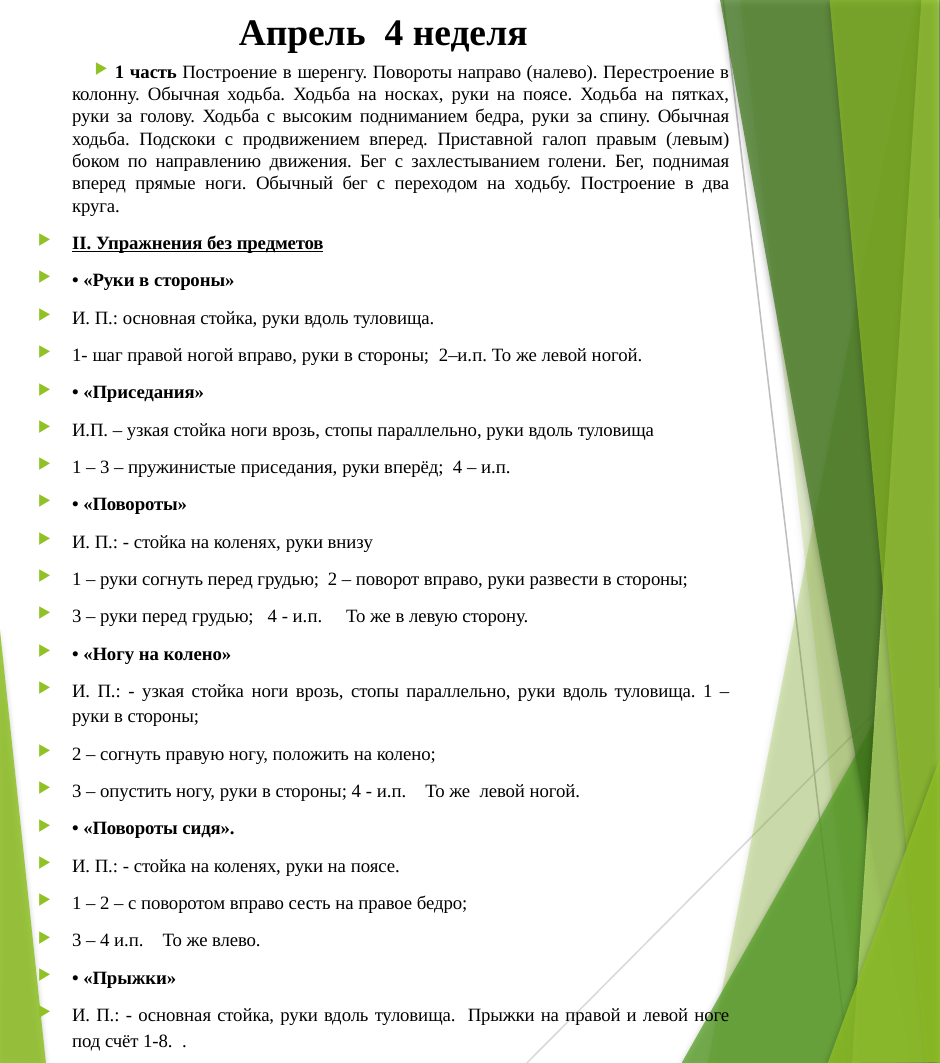

# Апрель  4 неделя
1 часть Построение в шеренгу. Повороты направо (налево). Перестроение в колонну. Обычная ходьба. Ходьба на носках, руки на поясе. Ходьба на пятках, руки за голову. Ходьба с высоким подниманием бедра, руки за спину. Обычная ходьба. Подскоки с продвижением вперед. Приставной галоп правым (левым) боком по направлению движения. Бег с захлестыванием голени. Бег, поднимая вперед прямые ноги. Обычный бег с переходом на ходьбу. Построение в два круга.
II. Упражнения без предметов
• «Руки в стороны»
И. П.: основная стойка, руки вдоль туловища.
1- шаг правой ногой вправо, руки в стороны;  2–и.п. То же левой ногой.
• «Приседания»
И.П. – узкая стойка ноги врозь, стопы параллельно, руки вдоль туловища
1 – 3 – пружинистые приседания, руки вперёд;  4 – и.п.
• «Повороты»
И. П.: - стойка на коленях, руки внизу
1 – руки согнуть перед грудью;  2 – поворот вправо, руки развести в стороны;
3 – руки перед грудью;   4 - и.п.     То же в левую сторону.
• «Ногу на колено»
И. П.: - узкая стойка ноги врозь, стопы параллельно, руки вдоль туловища. 1 – руки в стороны;
2 – согнуть правую ногу, положить на колено;
3 – опустить ногу, руки в стороны; 4 - и.п.    То же  левой ногой.
• «Повороты сидя».
И. П.: - стойка на коленях, руки на поясе.
1 – 2 – с поворотом вправо сесть на правое бедро;
3 – 4 и.п.    То же влево.
• «Прыжки»
И. П.: - основная стойка, руки вдоль туловища.  Прыжки на правой и левой ноге под счёт 1-8.  .
III. Перестроение в колонну по одному, ходьба в колонне.